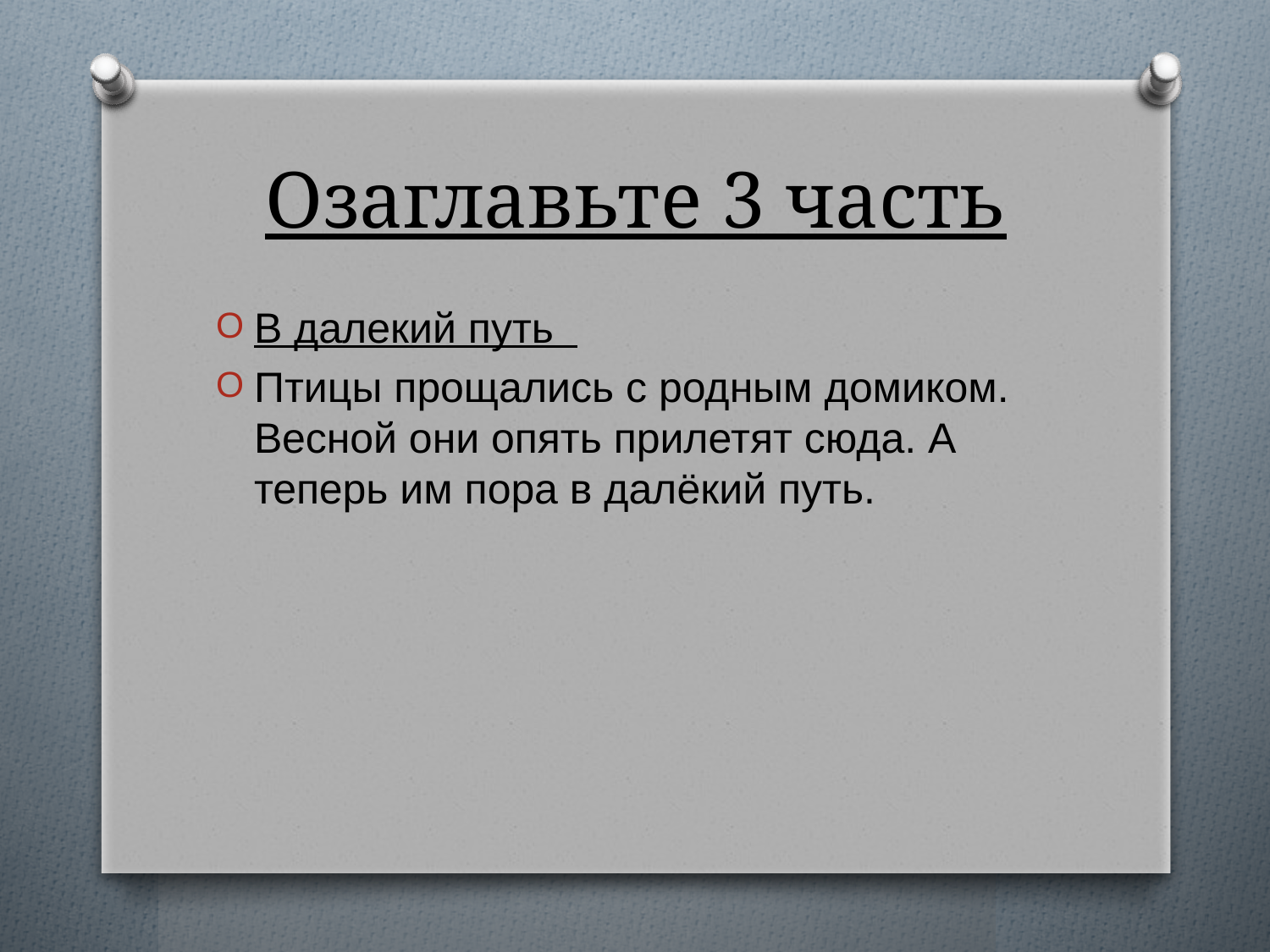

# Озаглавьте 3 часть
В далекий путь
Птицы прощались с родным домиком. Весной они опять прилетят сюда. А теперь им пора в далёкий путь.